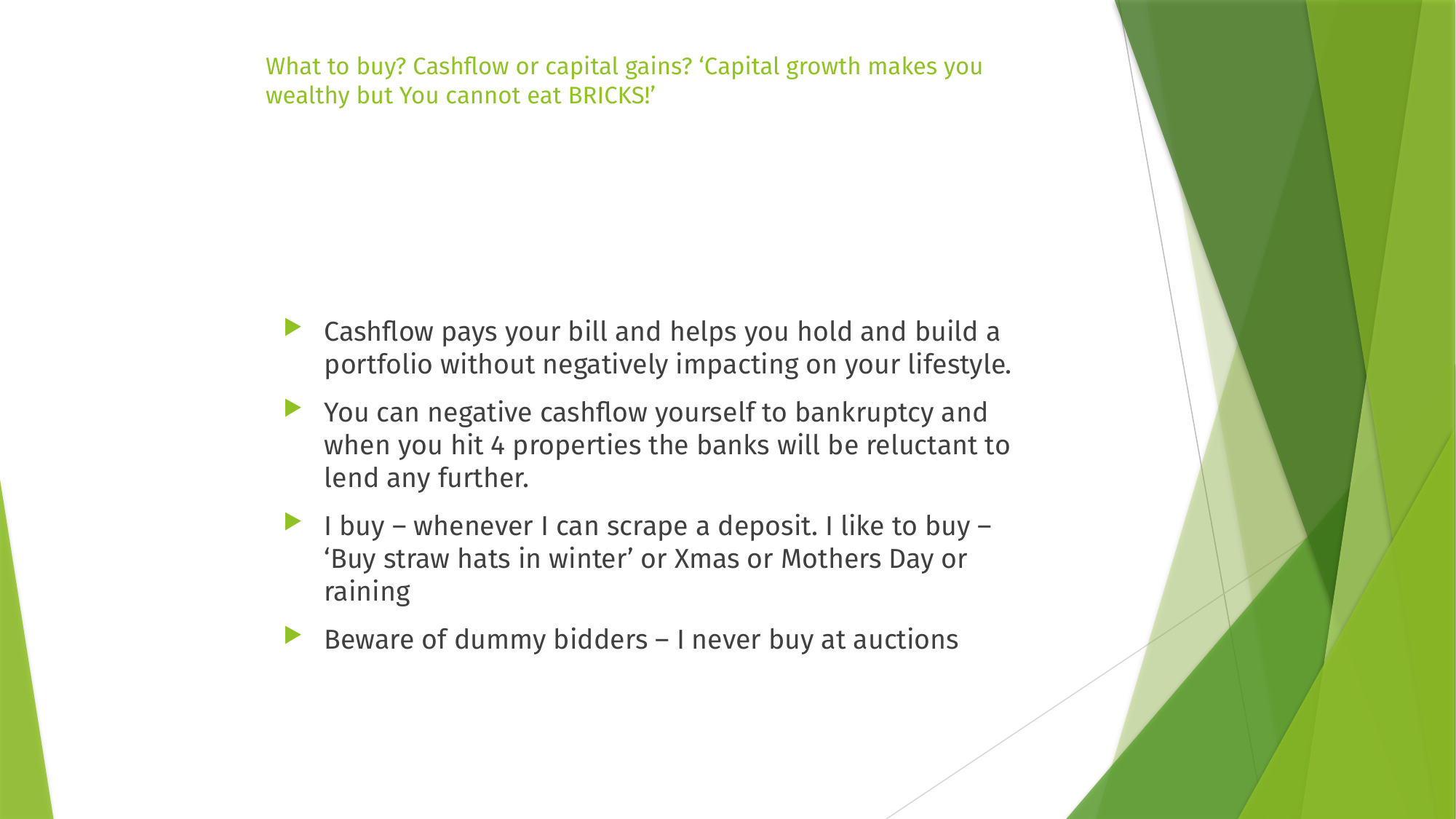

# What to buy? Cashflow or capital gains? ‘Capital growth makes you wealthy but You cannot eat BRICKS!’
Cashflow pays your bill and helps you hold and build a portfolio without negatively impacting on your lifestyle.
You can negative cashflow yourself to bankruptcy and when you hit 4 properties the banks will be reluctant to lend any further.
I buy – whenever I can scrape a deposit. I like to buy – ‘Buy straw hats in winter’ or Xmas or Mothers Day or raining
Beware of dummy bidders – I never buy at auctions